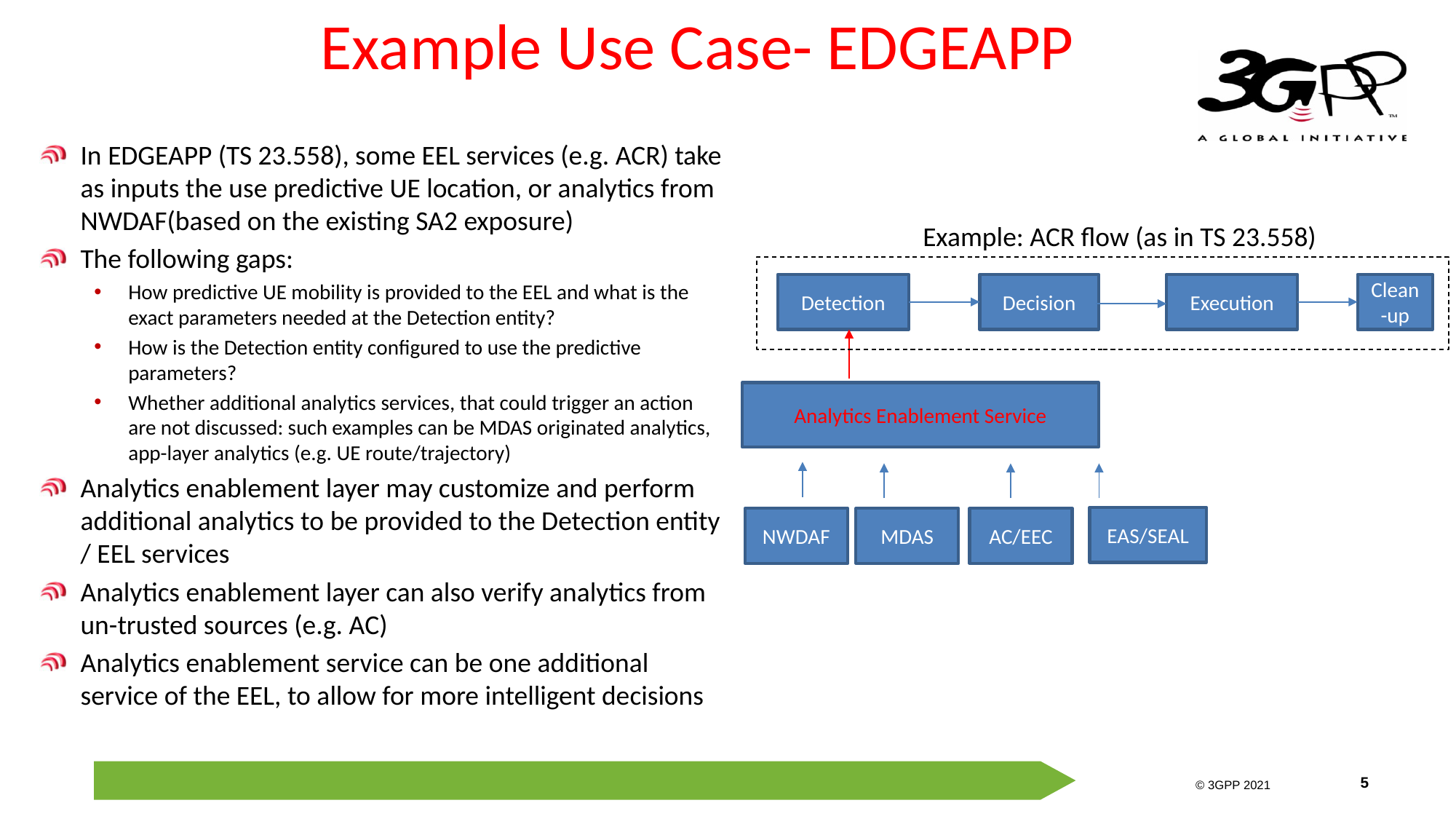

# Example Use Case- EDGEAPP
In EDGEAPP (TS 23.558), some EEL services (e.g. ACR) take as inputs the use predictive UE location, or analytics from NWDAF(based on the existing SA2 exposure)
The following gaps:
How predictive UE mobility is provided to the EEL and what is the exact parameters needed at the Detection entity?
How is the Detection entity configured to use the predictive parameters?
Whether additional analytics services, that could trigger an action are not discussed: such examples can be MDAS originated analytics, app-layer analytics (e.g. UE route/trajectory)
Analytics enablement layer may customize and perform additional analytics to be provided to the Detection entity / EEL services
Analytics enablement layer can also verify analytics from un-trusted sources (e.g. AC)
Analytics enablement service can be one additional service of the EEL, to allow for more intelligent decisions
Example: ACR flow (as in TS 23.558)

Detection
Decision
Execution
Clean-up
Analytics Enablement Service
EAS/SEAL
MDAS
AC/EEC
NWDAF